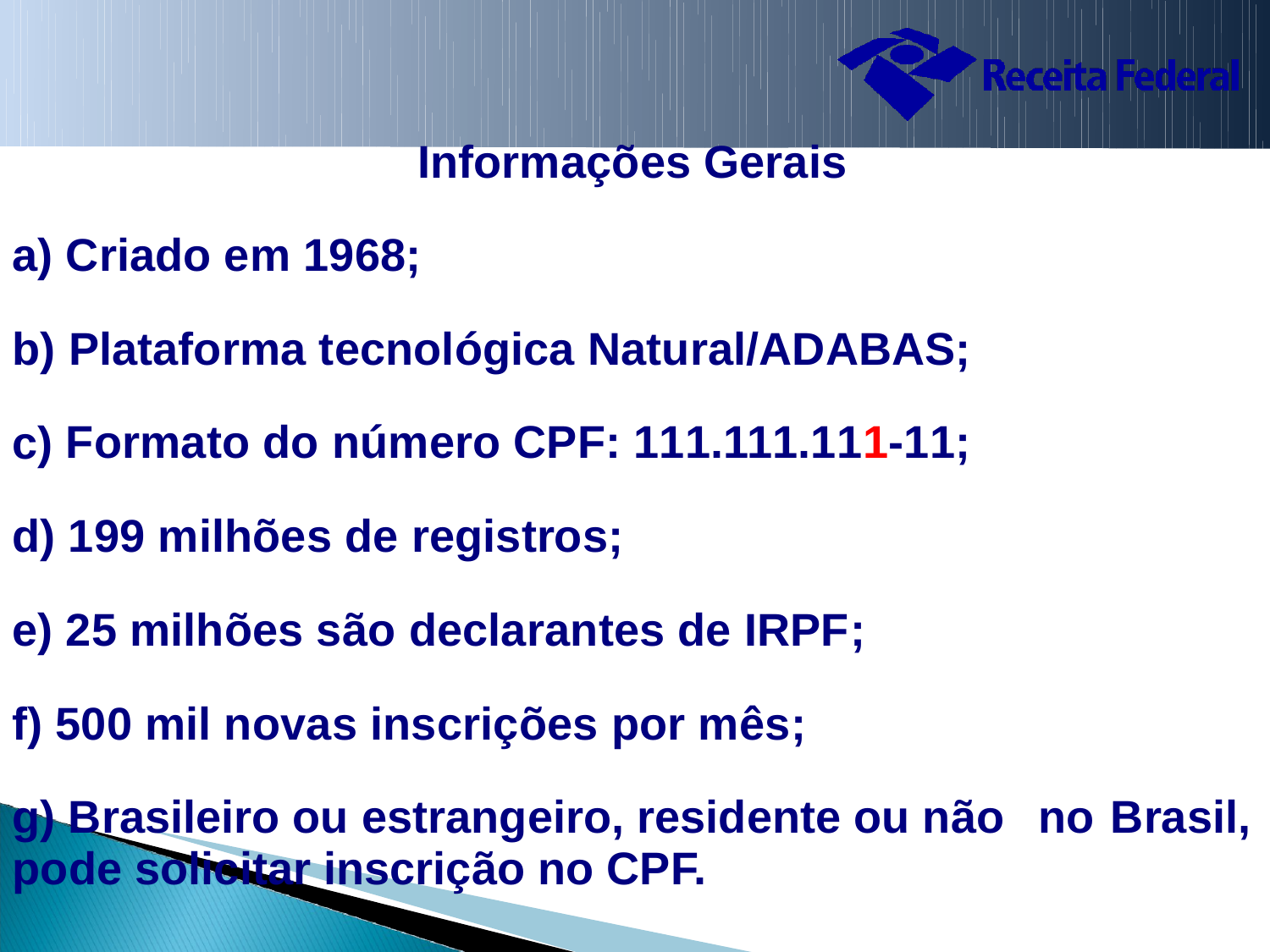

Informações Gerais
a)
Criado em 1968;
b)
Plataforma tecnológica Natural/ADABAS;
c)
Formato do número CPF: 111.111.111-11;
d)
199 milhões de registros;
e)
25 milhões são declarantes de IRPF;
f) 500 mil novas inscrições por mês;
g) Brasileiro ou estrangeiro, residente ou não
pode solicitar inscrição no CPF.
no Brasil,